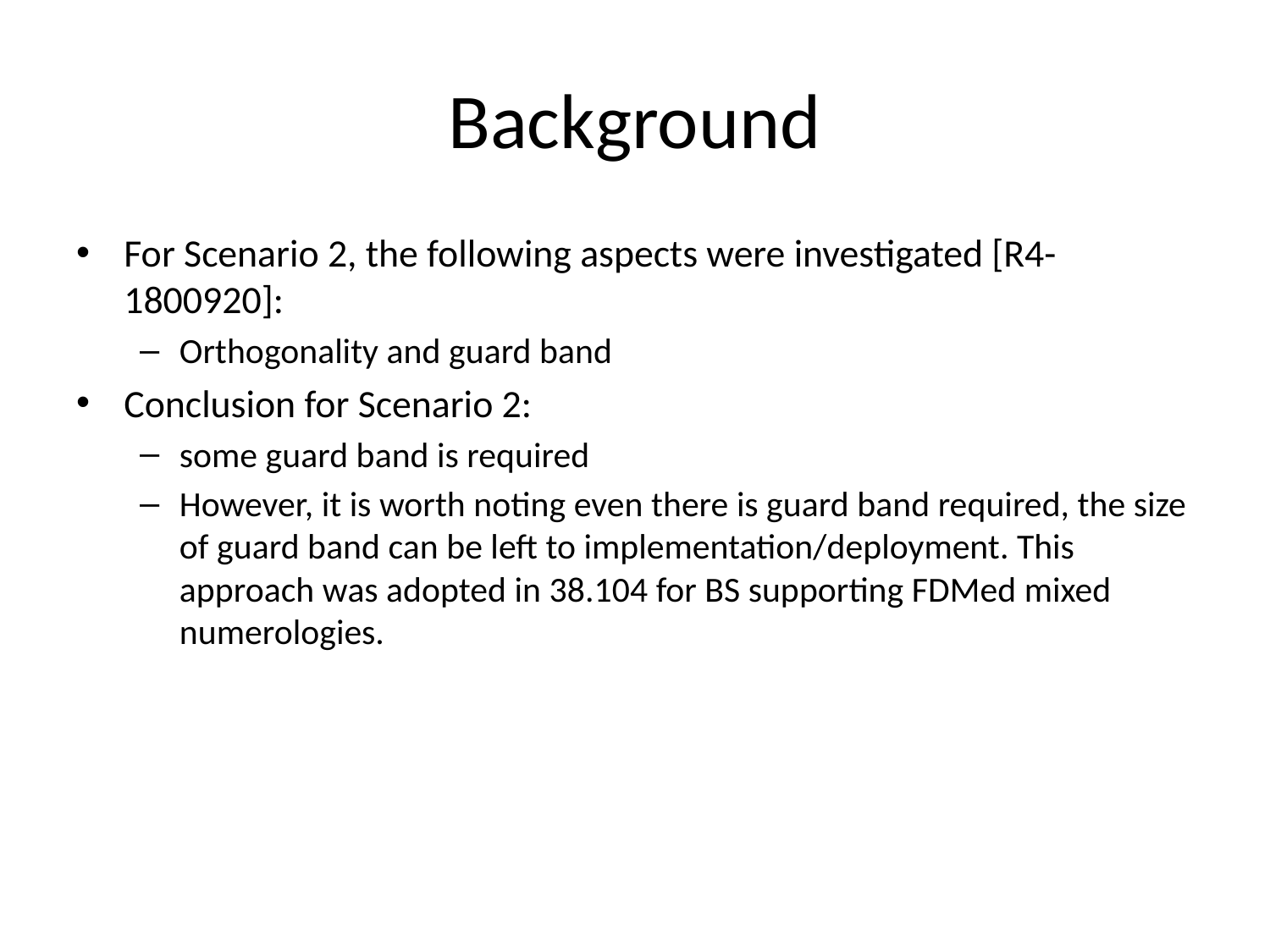

# Background
For Scenario 2, the following aspects were investigated [R4-1800920]:
Orthogonality and guard band
Conclusion for Scenario 2:
some guard band is required
However, it is worth noting even there is guard band required, the size of guard band can be left to implementation/deployment. This approach was adopted in 38.104 for BS supporting FDMed mixed numerologies.